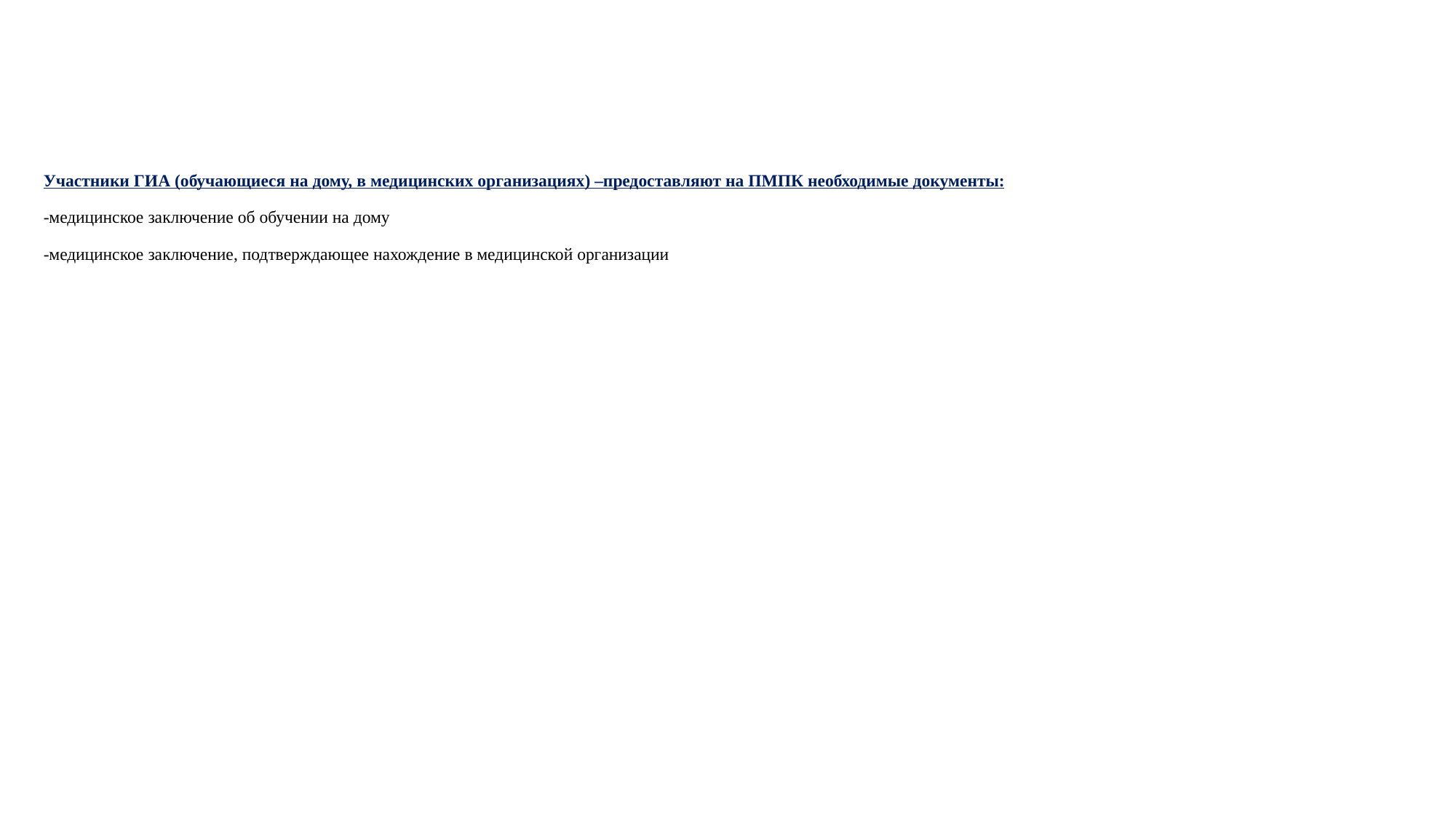

# Участники ГИА (обучающиеся на дому, в медицинских организациях) –предоставляют на ПМПК необходимые документы: -медицинское заключение об обучении на дому -медицинское заключение, подтверждающее нахождение в медицинской организации